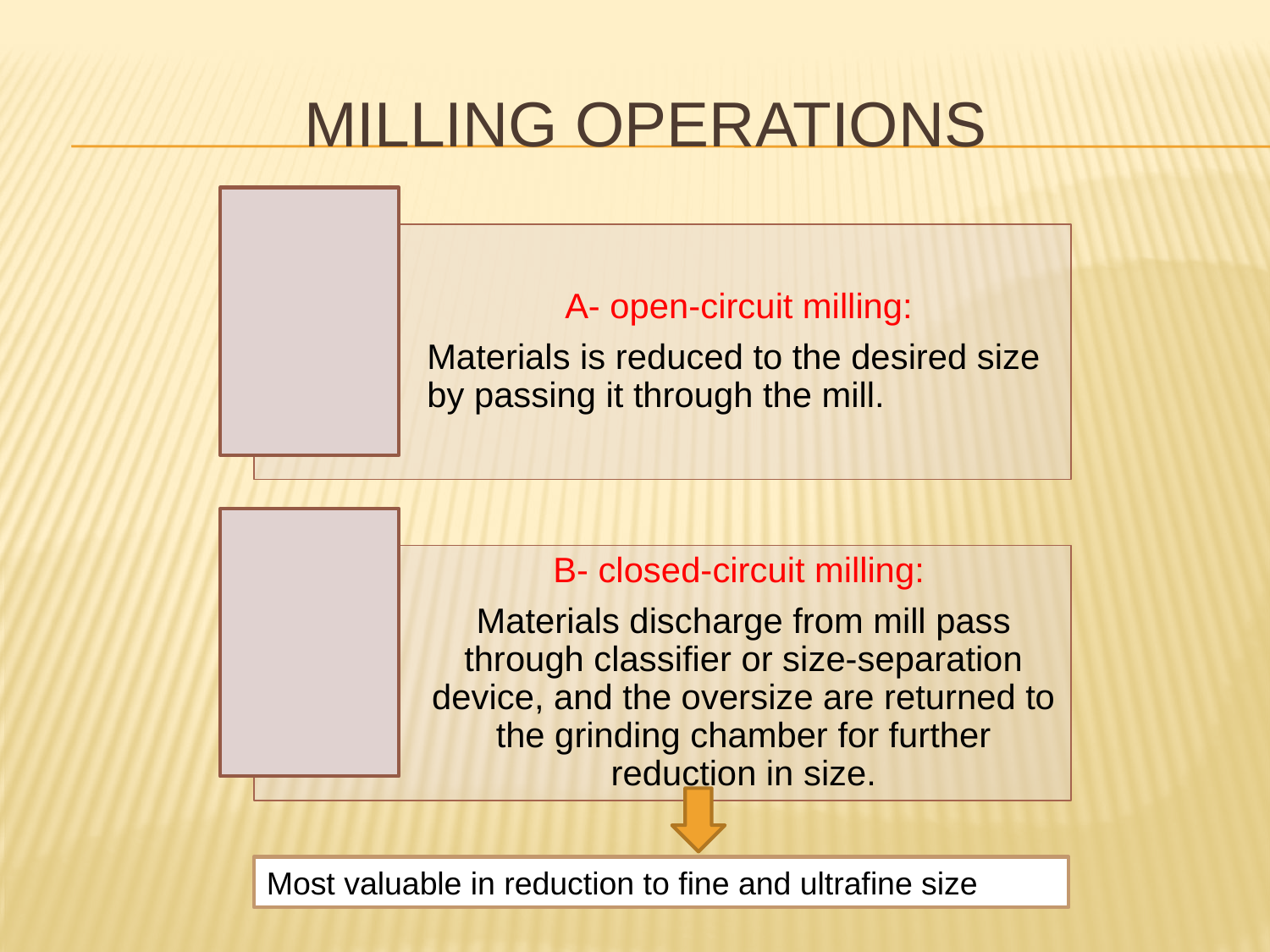

# Milling operations
A- open-circuit milling:
Materials is reduced to the desired size by passing it through the mill.
B- closed-circuit milling:
Materials discharge from mill pass through classifier or size-separation device, and the oversize are returned to the grinding chamber for further reduction in size.

Most valuable in reduction to fine and ultrafine size